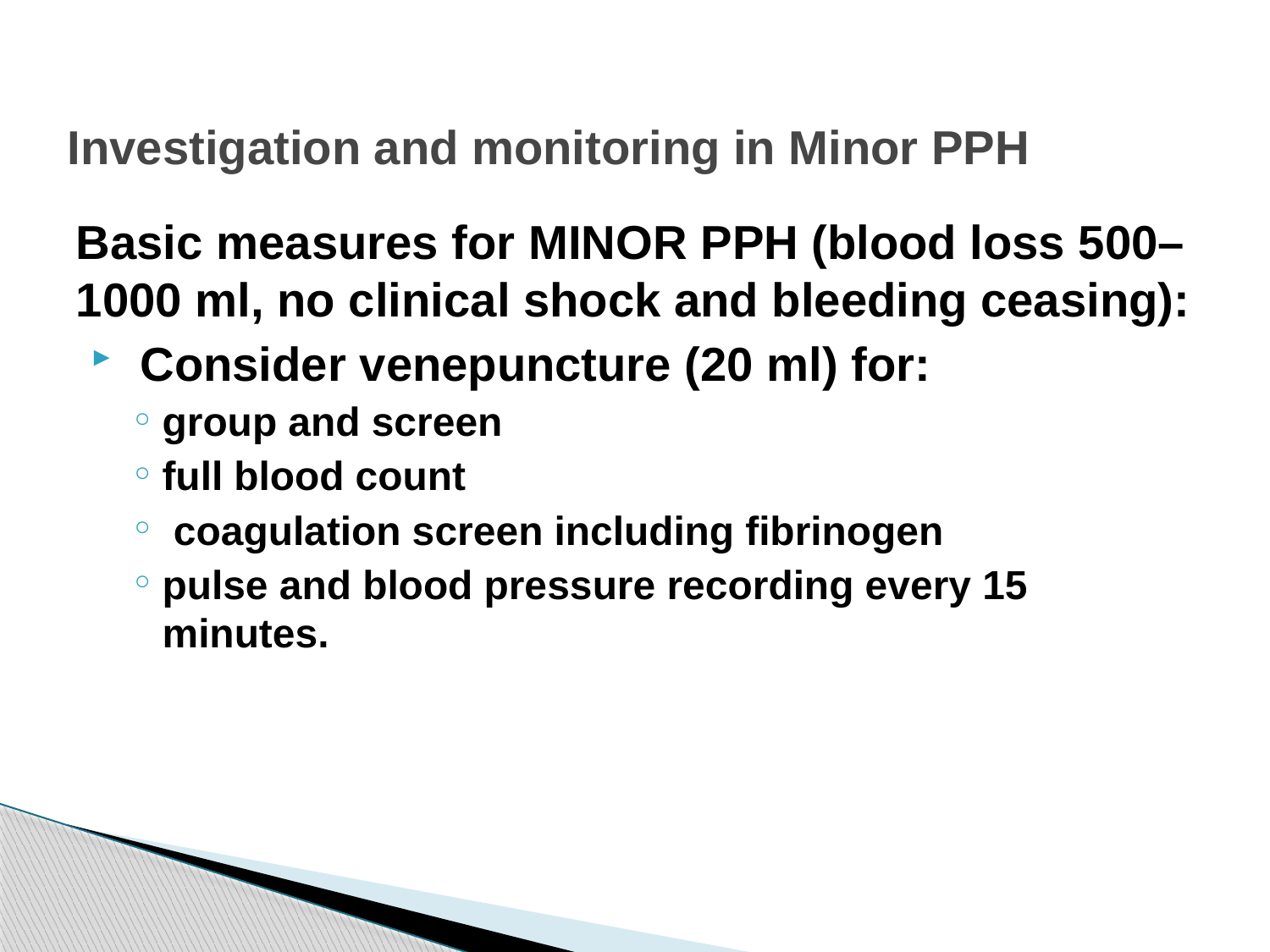

# Investigation and monitoring in Minor PPH
Basic measures for MINOR PPH (blood loss 500–1000 ml, no clinical shock and bleeding ceasing):
 Consider venepuncture (20 ml) for:
group and screen
full blood count
 coagulation screen including fibrinogen
pulse and blood pressure recording every 15 minutes.